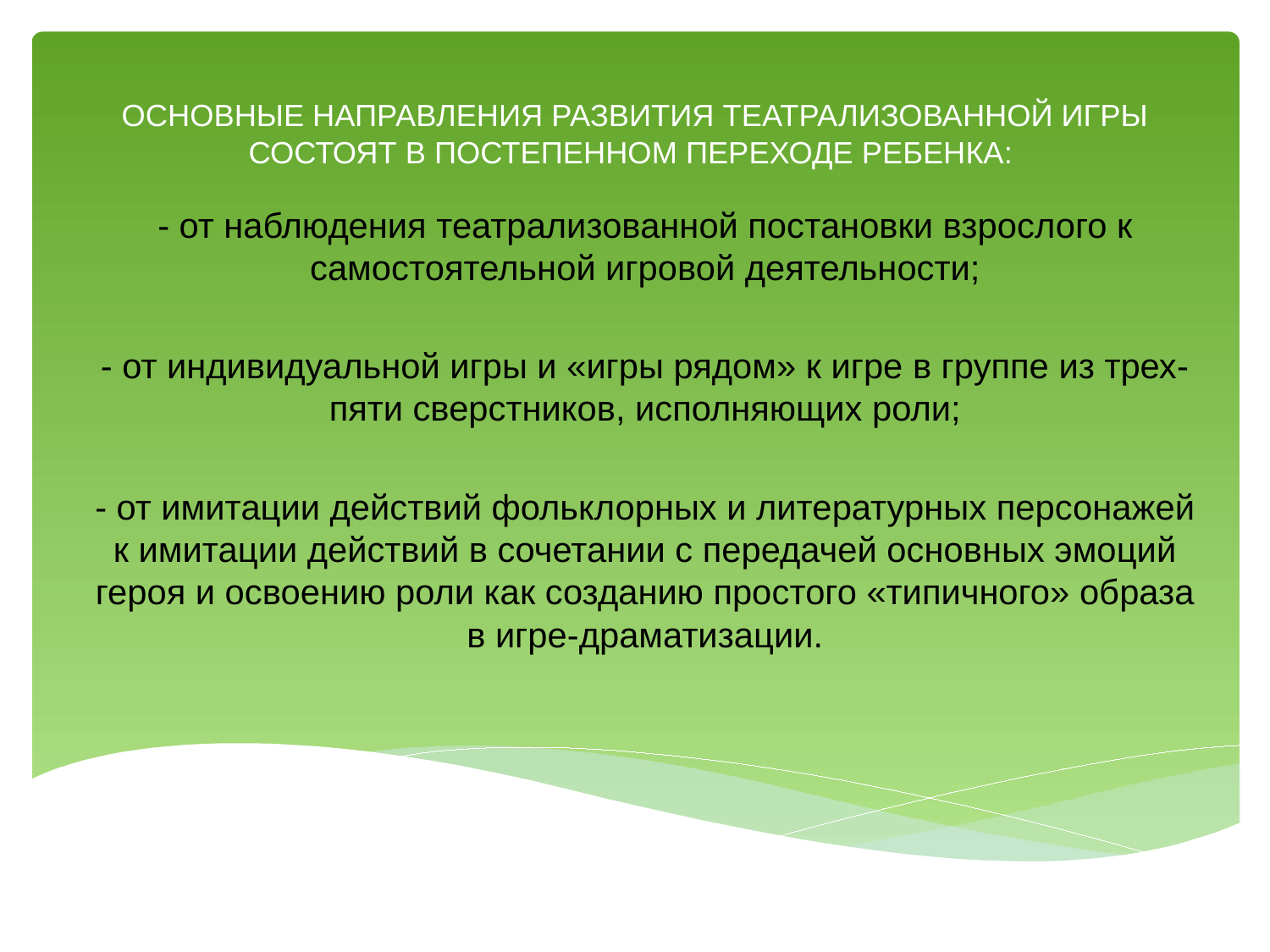

# ОСНОВНЫЕ НАПРАВЛЕНИЯ РАЗВИТИЯ ТЕАТРАЛИЗОВАННОЙ ИГРЫ СОСТОЯТ В ПОСТЕПЕННОМ ПЕРЕХОДЕ РЕБЕНКА:
- от наблюдения театрализованной постановки взрослого к самостоятельной игровой деятельности;

- от индивидуальной игры и «игры рядом» к игре в группе из трех-пяти сверстников, исполняющих роли;

- от имитации действий фольклорных и литературных персонажей к имитации действий в сочетании с передачей основных эмоций героя и освоению роли как созданию простого «типичного» образа в игре-драматизации.